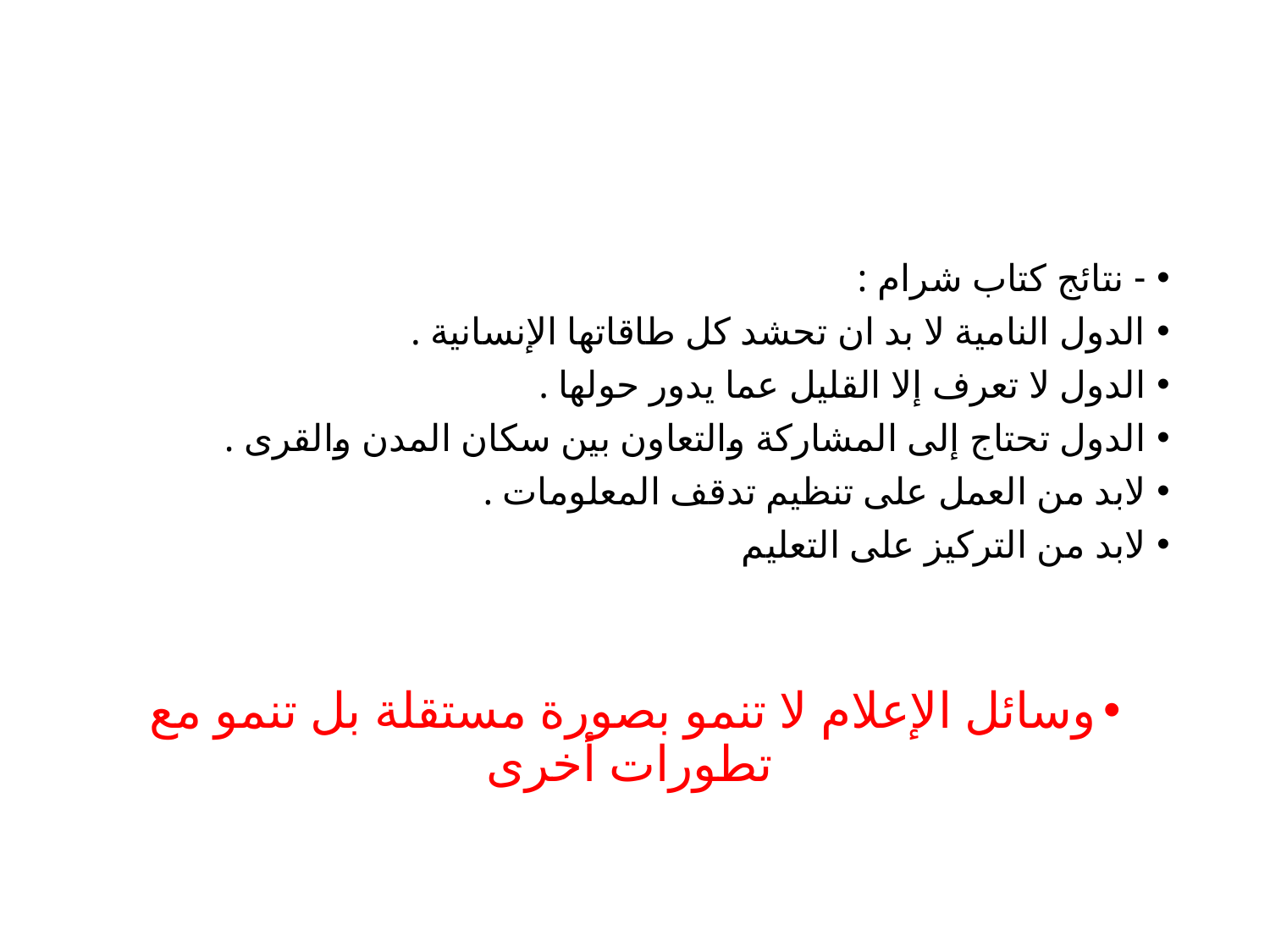

#
- نتائج كتاب شرام :
الدول النامية لا بد ان تحشد كل طاقاتها الإنسانية .
الدول لا تعرف إلا القليل عما يدور حولها .
الدول تحتاج إلى المشاركة والتعاون بين سكان المدن والقرى .
لابد من العمل على تنظيم تدقف المعلومات .
لابد من التركيز على التعليم

وسائل الإعلام لا تنمو بصورة مستقلة بل تنمو مع تطورات أخرى